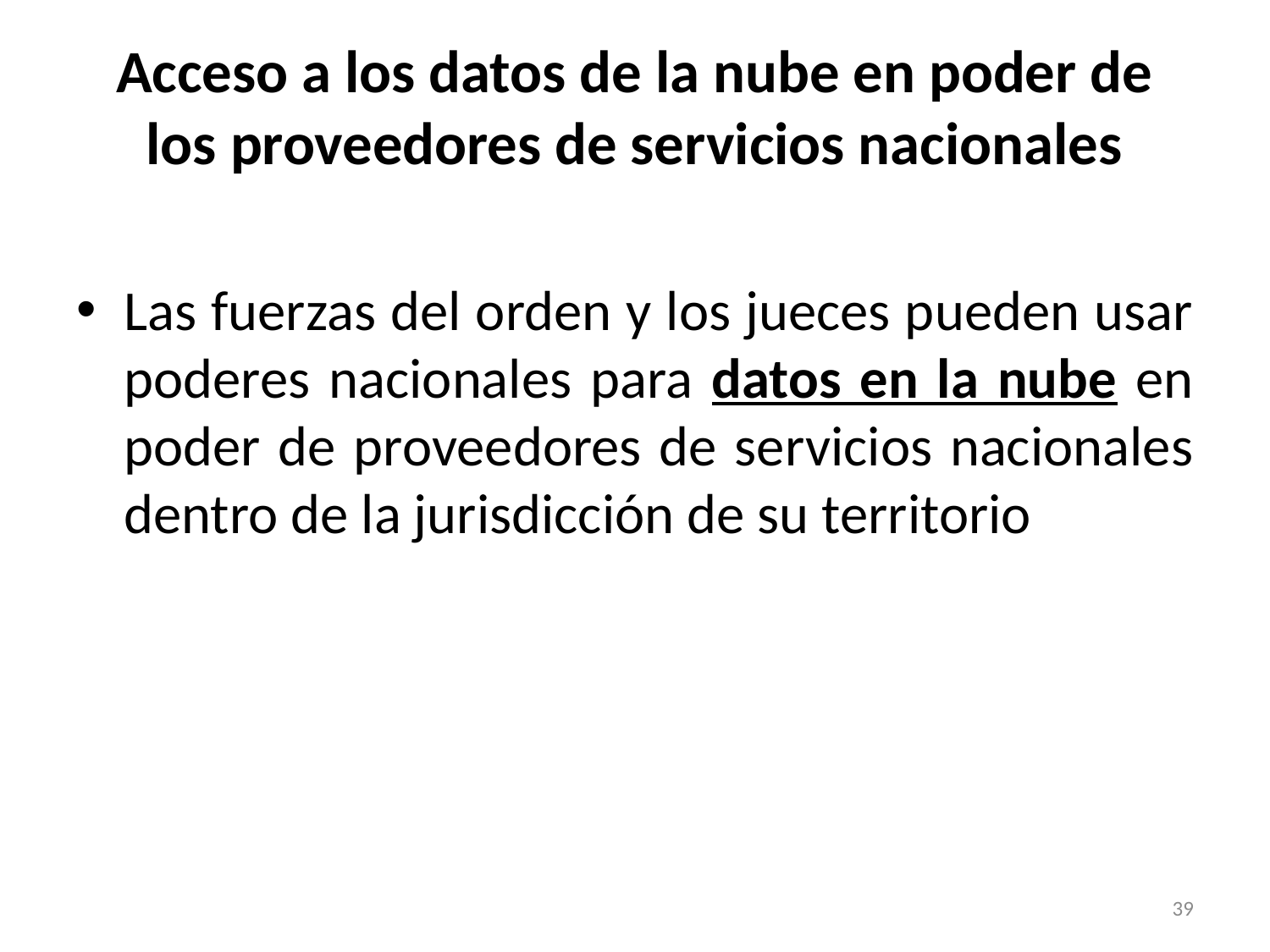

# Acceso a los datos de la nube en poder de los proveedores de servicios nacionales
Las fuerzas del orden y los jueces pueden usar poderes nacionales para datos en la nube en poder de proveedores de servicios nacionales dentro de la jurisdicción de su territorio
39